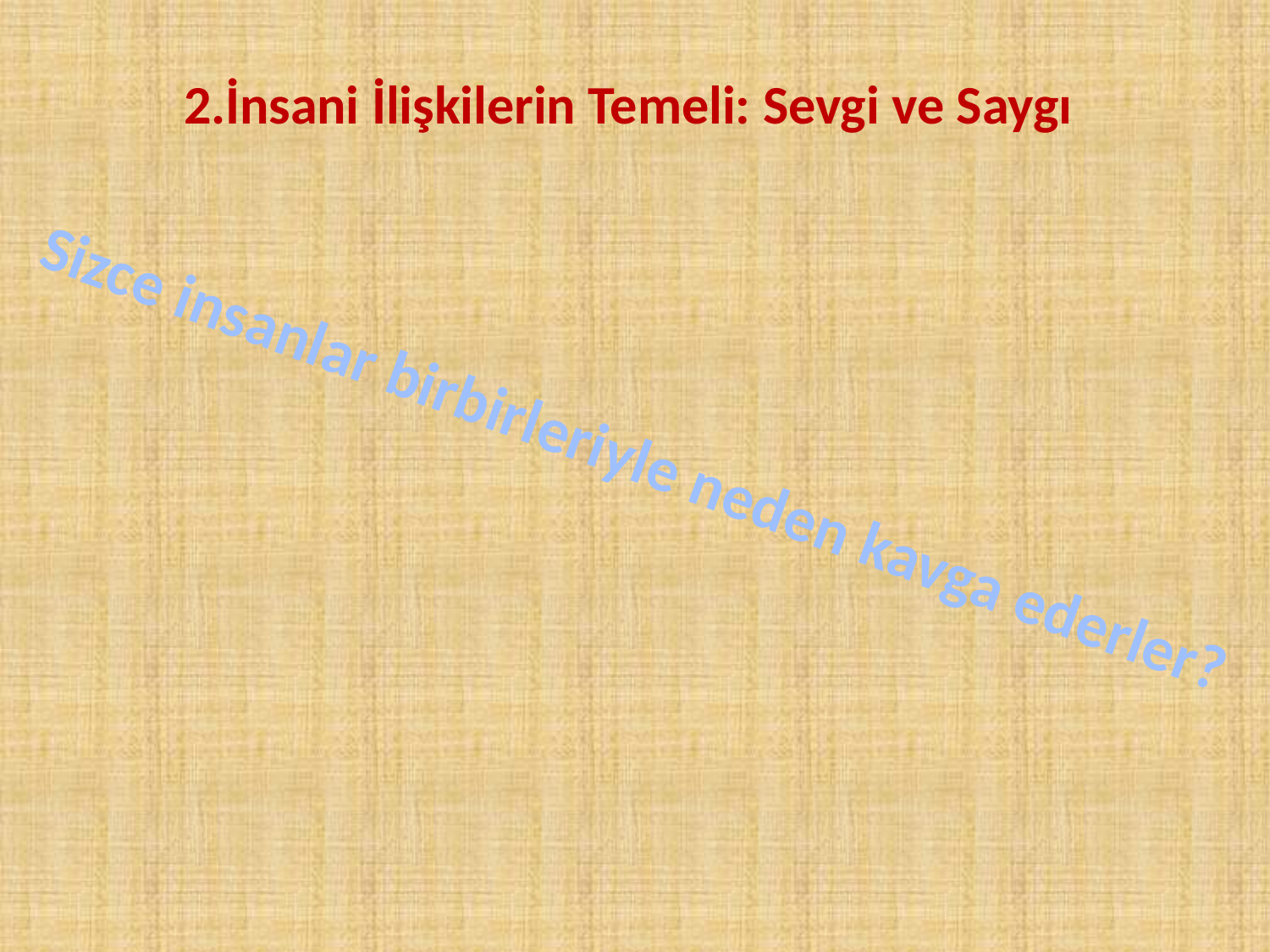

# 2.İnsani İlişkilerin Temeli: Sevgi ve Saygı
.
Sizce insanlar birbirleriyle neden kavga ederler?